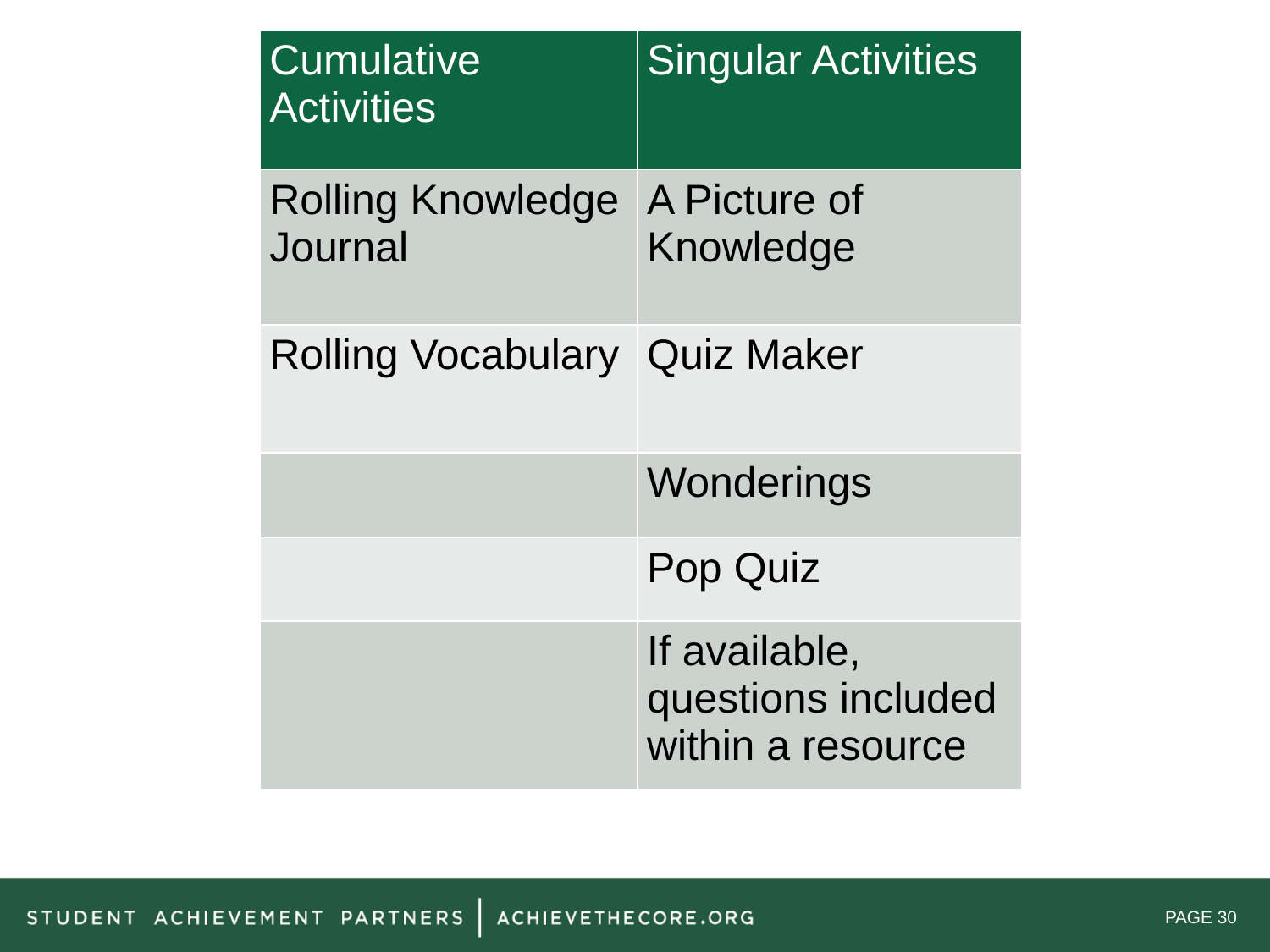

| Cumulative Activities | Singular Activities |
| --- | --- |
| Rolling Knowledge Journal | A Picture of Knowledge |
| Rolling Vocabulary | Quiz Maker |
|  | Wonderings |
|  | Pop Quiz |
|  | If available, questions included within a resource |